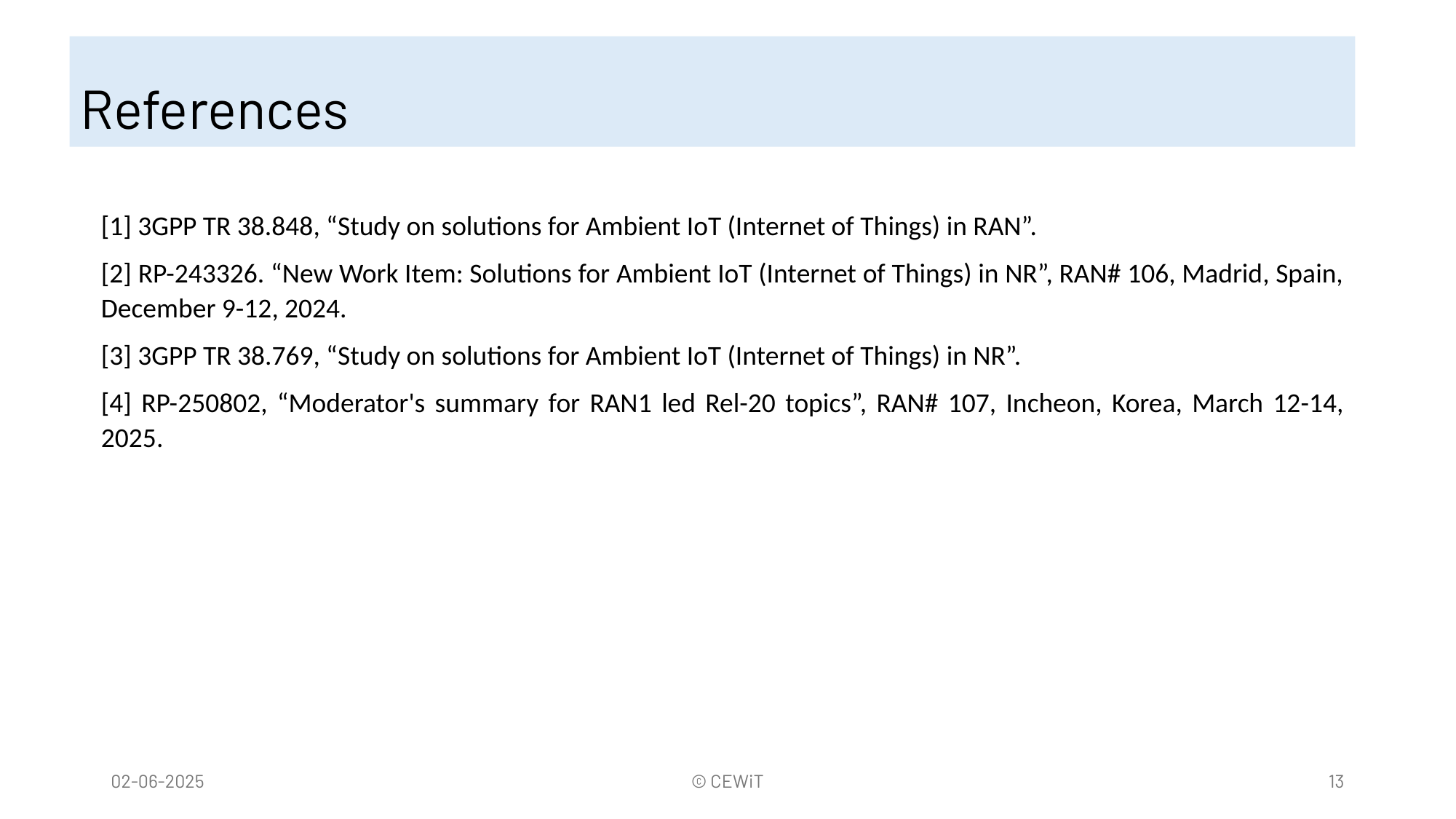

References
[1] 3GPP TR 38.848, “Study on solutions for Ambient IoT (Internet of Things) in RAN”.
[2] RP-243326. “New Work Item: Solutions for Ambient IoT (Internet of Things) in NR”, RAN# 106, Madrid, Spain, December 9-12, 2024.
[3] 3GPP TR 38.769, “Study on solutions for Ambient IoT (Internet of Things) in NR”.
[4] RP-250802, “Moderator's summary for RAN1 led Rel-20 topics”, RAN# 107, Incheon, Korea, March 12-14, 2025.

02-06-2025
© CEWiT
13